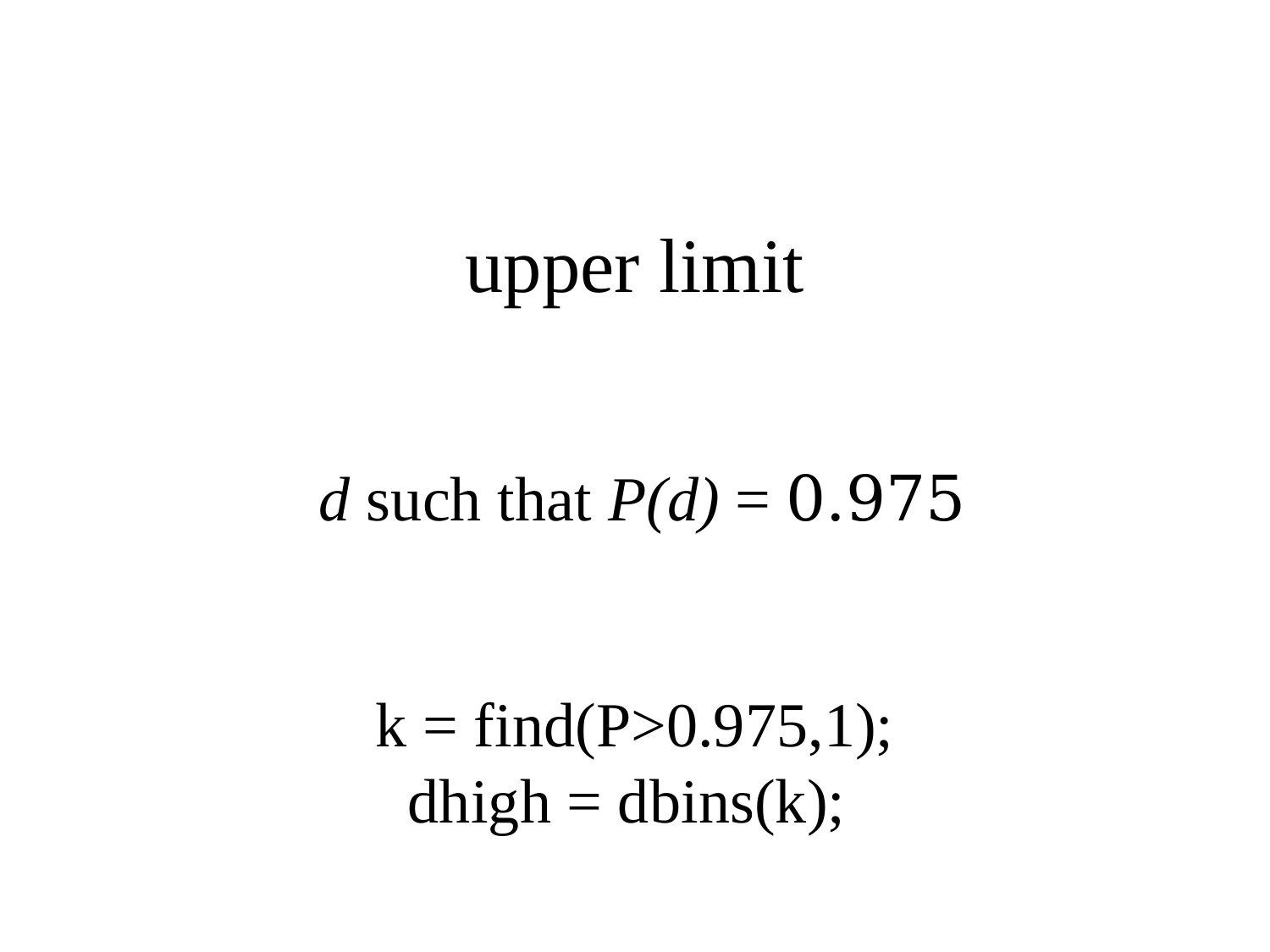

upper limit
 d such that P(d) = 0.975

k = find(P>0.975,1);
dhigh = dbins(k);